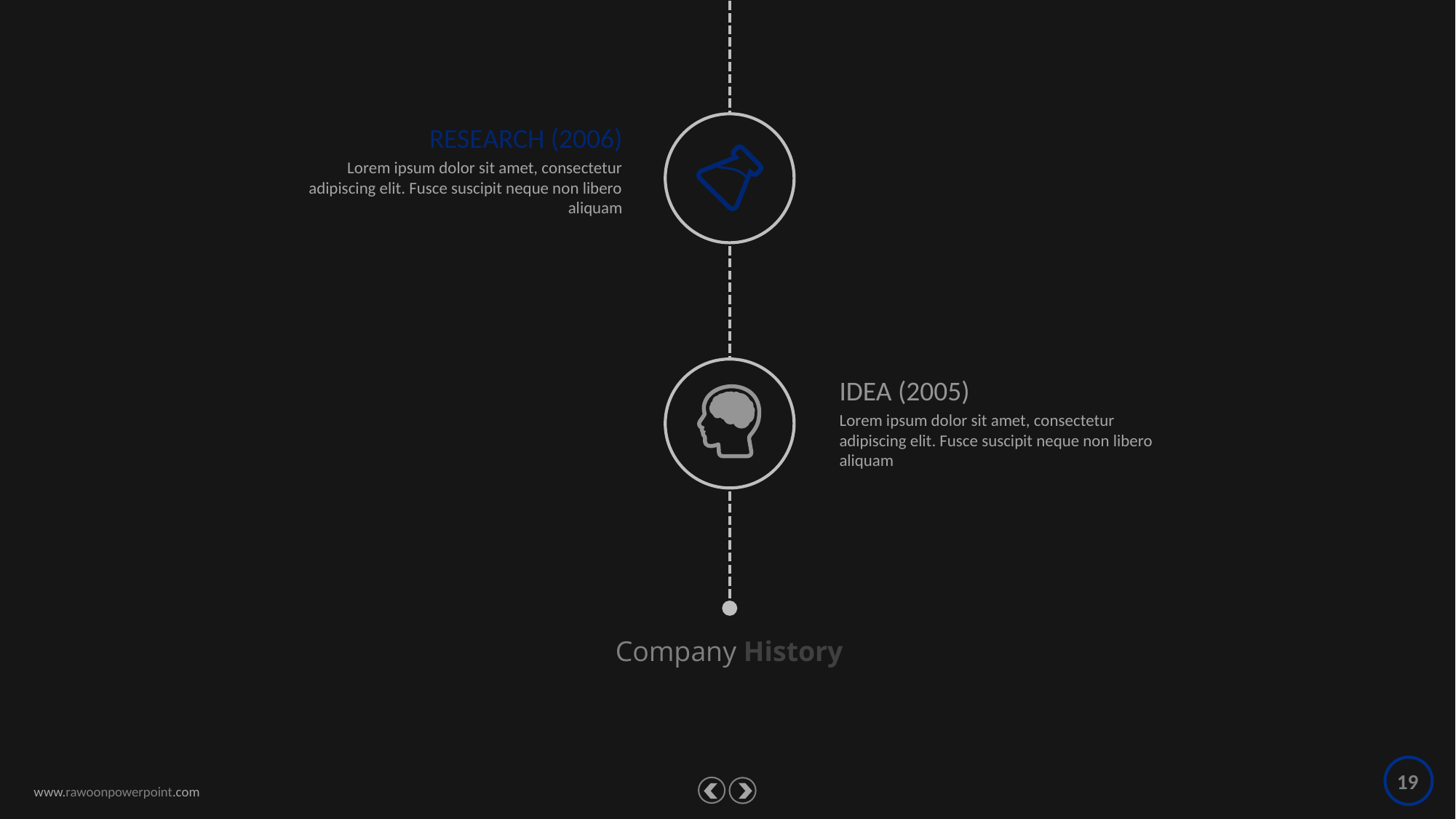

RESEARCH (2006)
Lorem ipsum dolor sit amet, consectetur adipiscing elit. Fusce suscipit neque non libero aliquam

IDEA (2005)
Lorem ipsum dolor sit amet, consectetur adipiscing elit. Fusce suscipit neque non libero aliquam

Company History
19